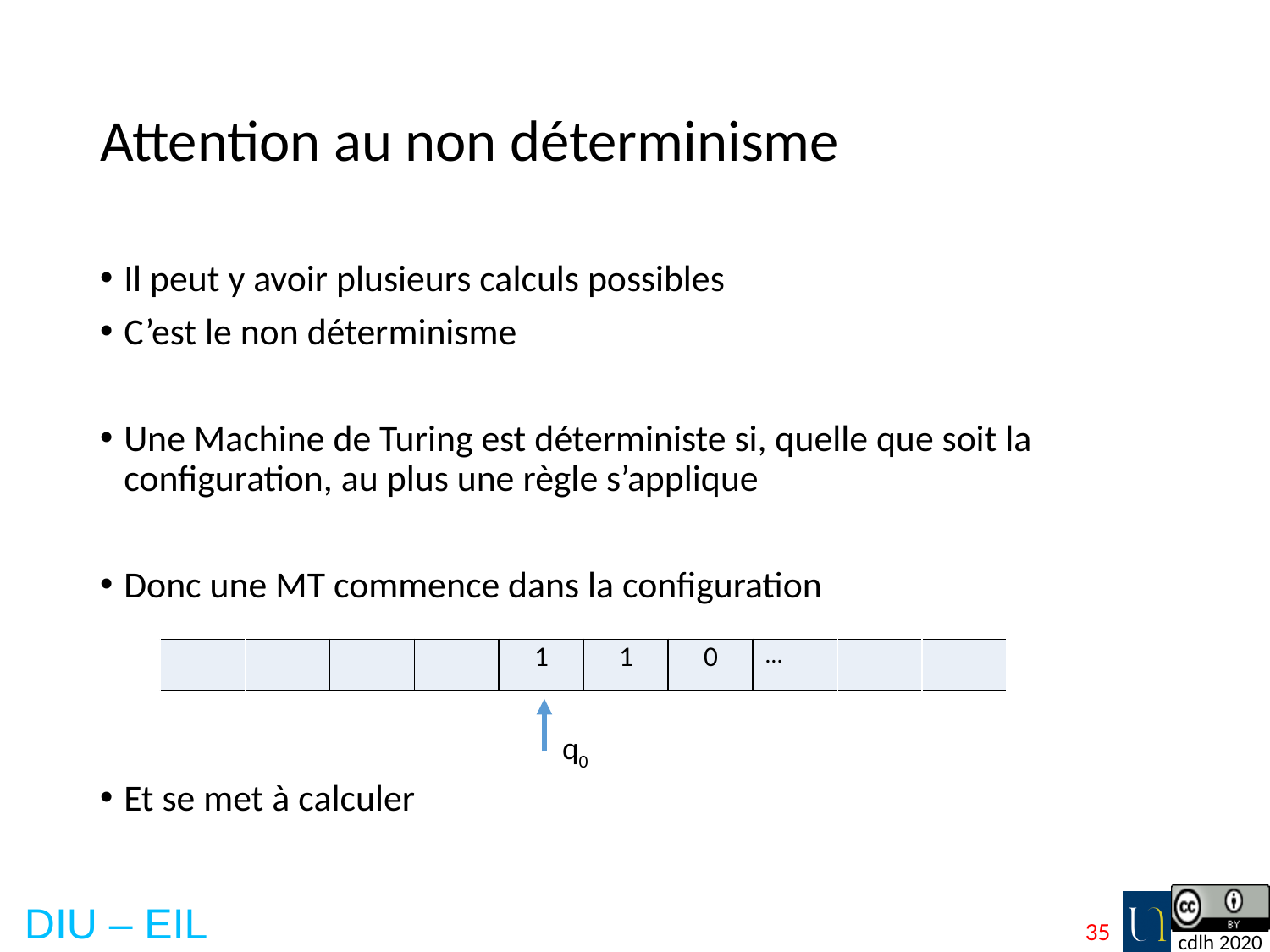

# Attention au non déterminisme
Il peut y avoir plusieurs calculs possibles
C’est le non déterminisme

Une Machine de Turing est déterministe si, quelle que soit la configuration, au plus une règle s’applique

Donc une MT commence dans la configuration

Et se met à calculer
|  |  |  |  | 1 | 1 | 0 | … |  |  |
| --- | --- | --- | --- | --- | --- | --- | --- | --- | --- |
q0
35